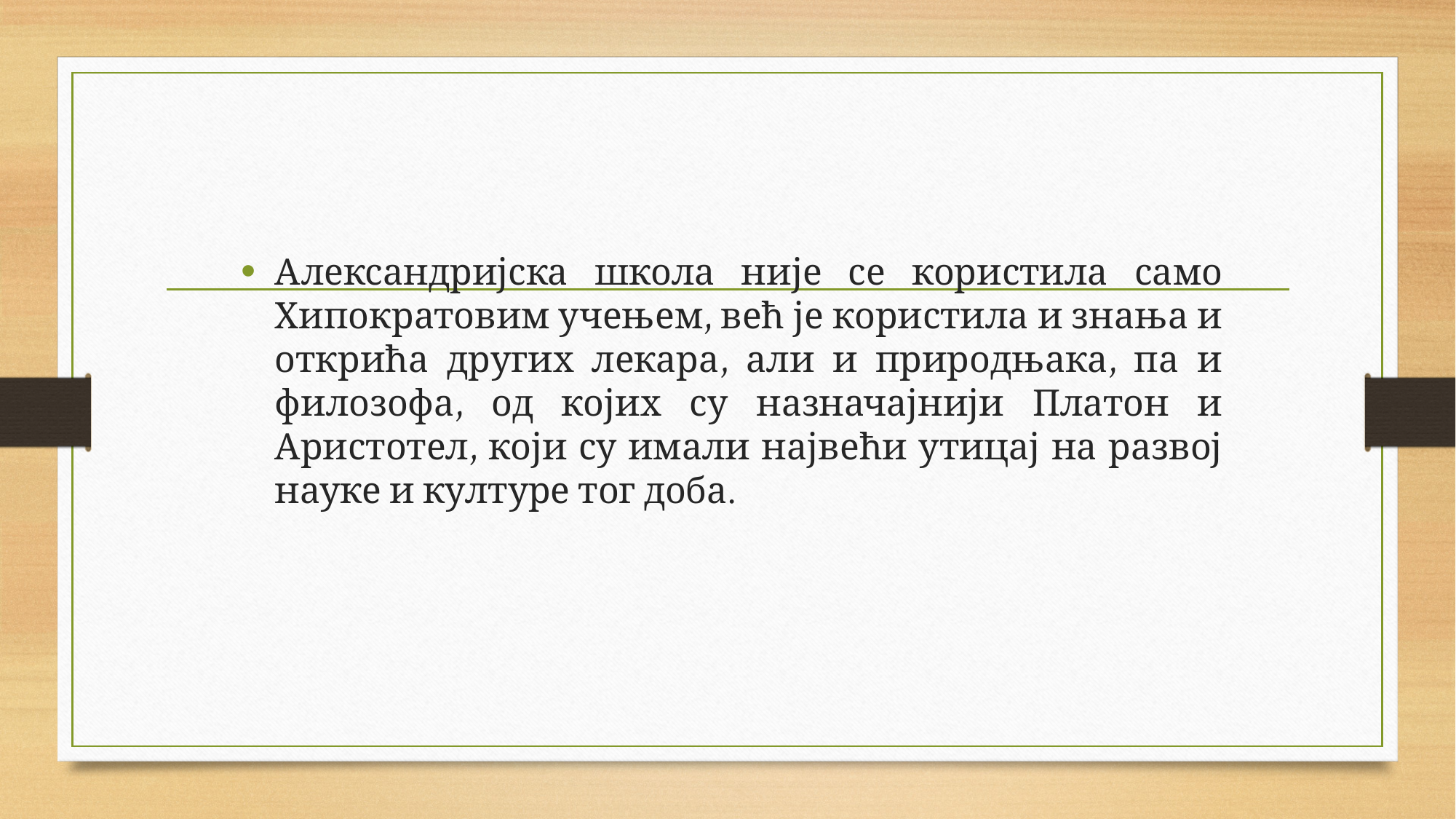

Александријска школа није се користила само Хипократовим учењем, већ је користила и знања и открића других лекара, али и природњака, па и филозофа, од којих су назначајнији Платон и Аристотел, који су имали највећи утицај на развој науке и културе тог доба.